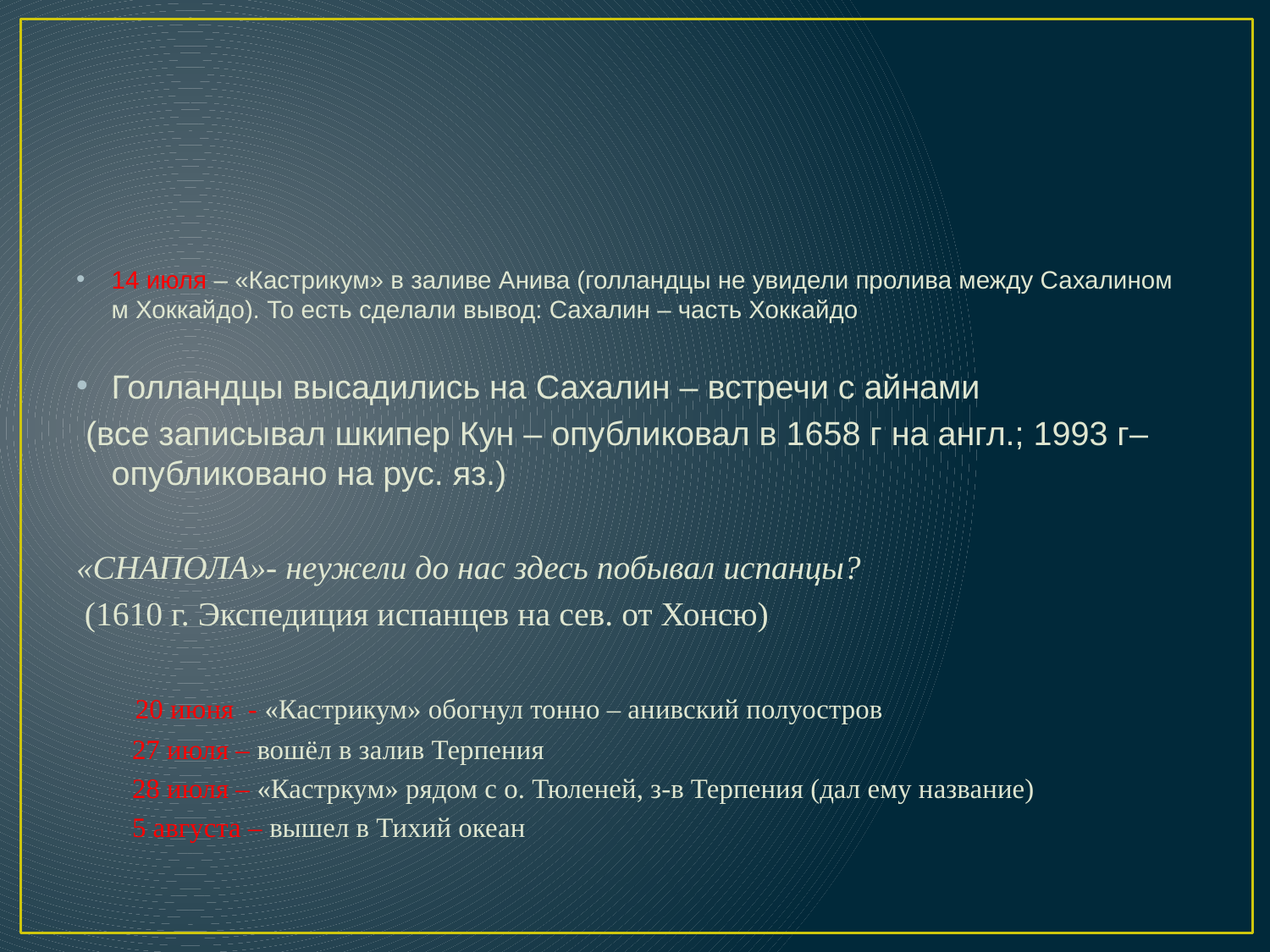

#

14 июля – «Кастрикум» в заливе Анива (голландцы не увидели пролива между Сахалином м Хоккайдо). То есть сделали вывод: Сахалин – часть Хоккайдо

Голландцы высадились на Сахалин – встречи с айнами
 (все записывал шкипер Кун – опубликовал в 1658 г на англ.; 1993 г– опубликовано на рус. яз.)

«СНАПОЛА»- неужели до нас здесь побывал испанцы?
 (1610 г. Экспедиция испанцев на сев. от Хонсю)

       20 июня  - «Кастрикум» обогнул тонно – анивский полуостров
        27 июля – вошёл в залив Терпения
        28 июля – «Кастркум» рядом с о. Тюленей, з-в Терпения (дал ему название)
        5 августа – вышел в Тихий океан